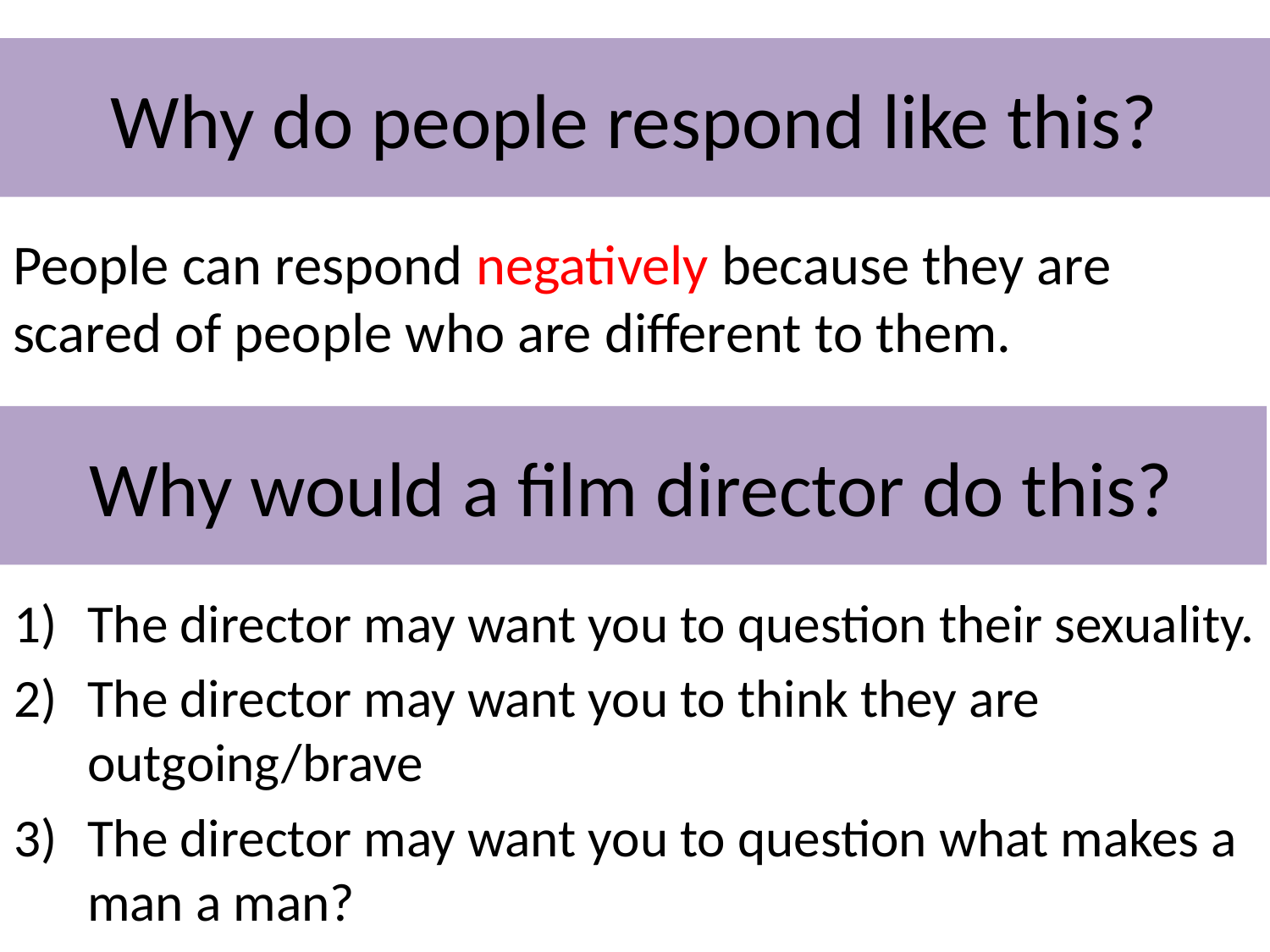

# Why do people respond like this?
People can respond negatively because they are scared of people who are different to them.

Why would a film director do this?
The director may want you to question their sexuality.
The director may want you to think they are outgoing/brave
The director may want you to question what makes a man a man?